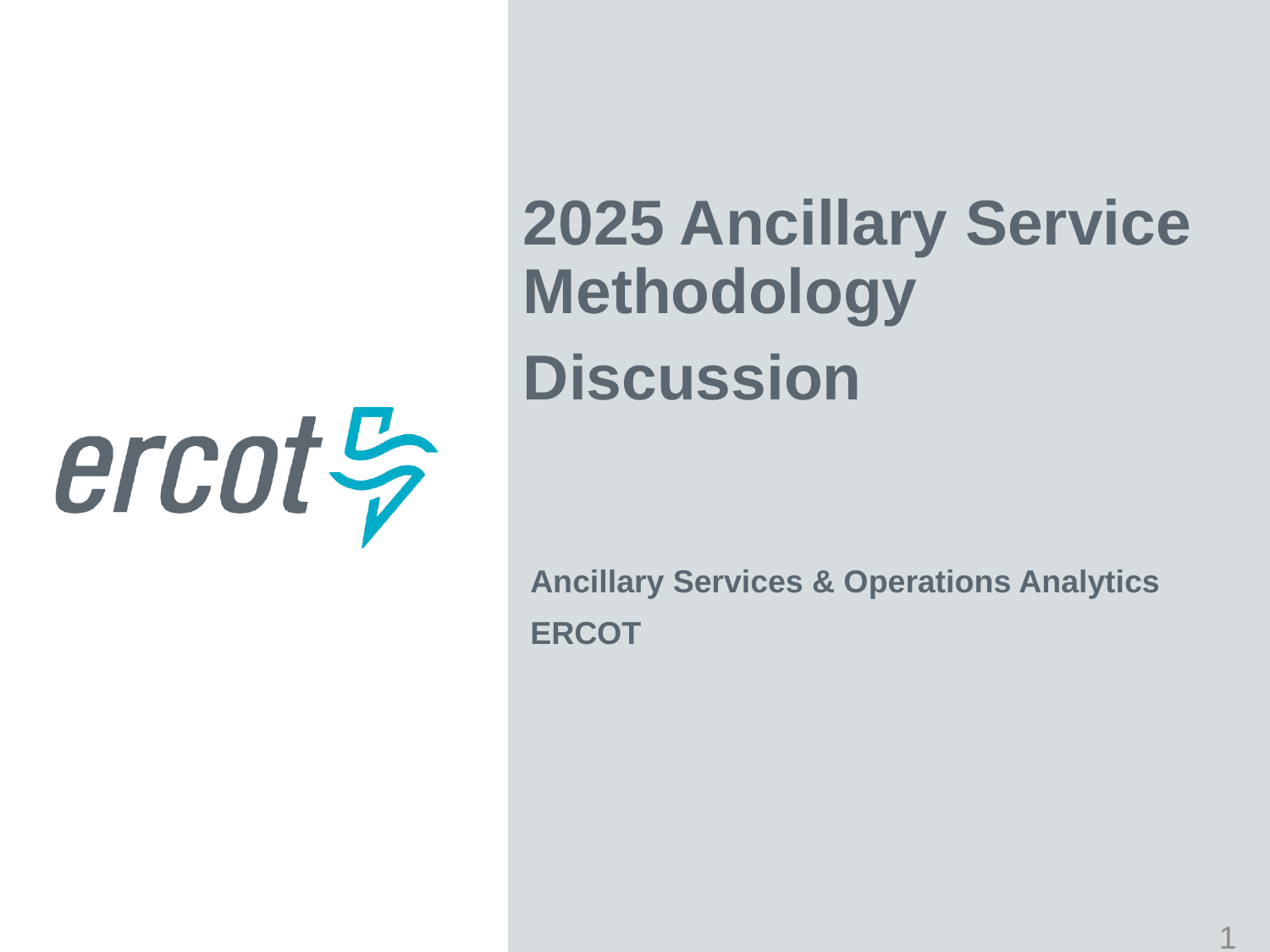

2025 Ancillary Service Methodology
Discussion
Ancillary Services & Operations Analytics
ERCOT
1